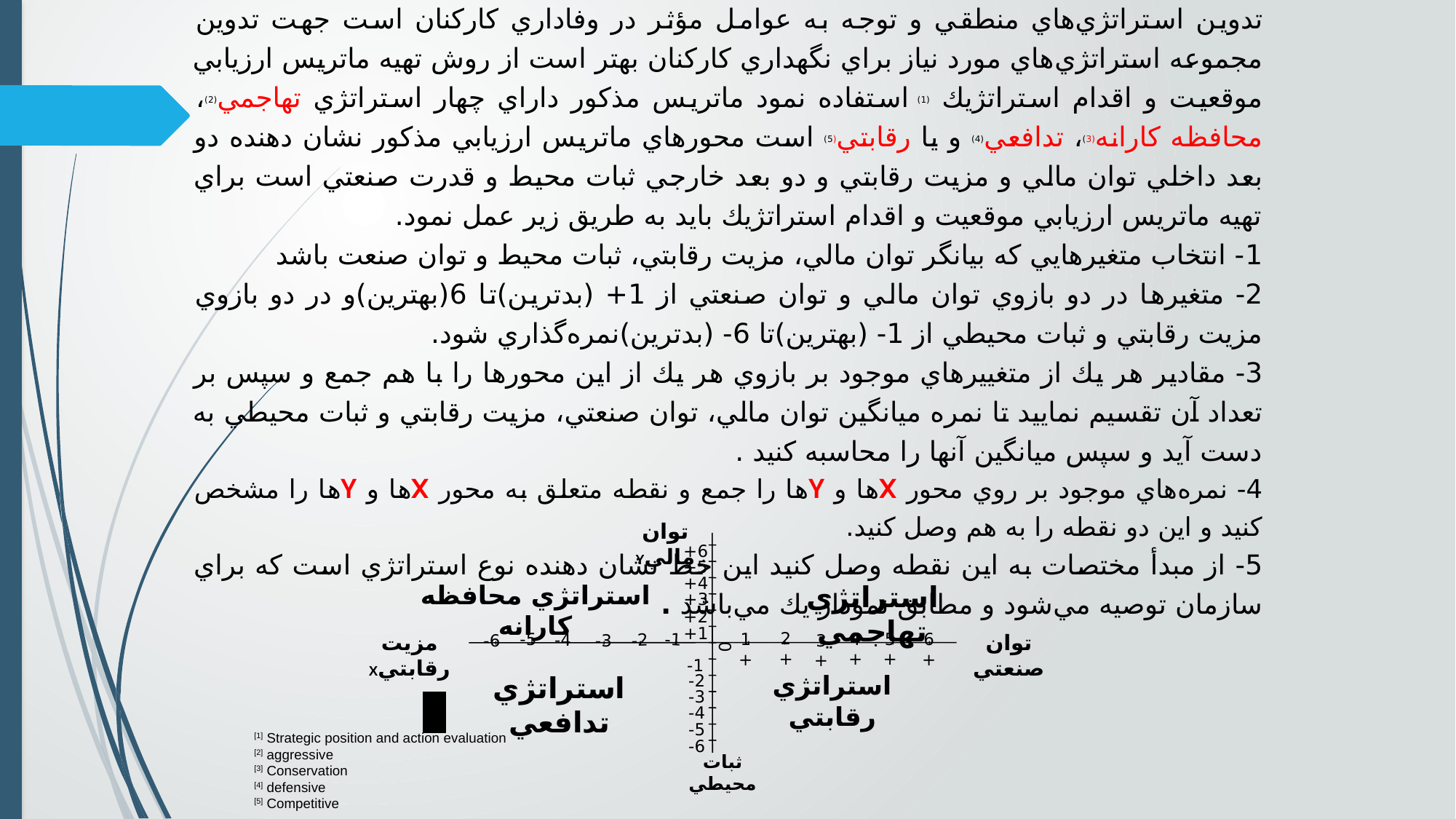

تدوين استراتژي براي كاركرد نگهداري منابع‌انساني
براي نگهداري استراتژيك منابع انساني به معناي ماندن در سازمان با وفاداري و دلبستگي نياز به تدوين استراتژي‌هاي منطقي و توجه به عوامل مؤثر در وفاداري كاركنان است جهت تدوين مجموعه استراتژي‌هاي مورد نياز براي نگهداري كاركنان بهتر است از روش تهيه ماتريس ارزيابي موقعيت و اقدام استراتژيك (1) استفاده نمود ماتريس مذكور داراي چهار استراتژي تهاجمي(2)، محافظه كارانه(3)، تدافعي(4) و يا رقابتي(5) است محورهاي ماتريس ارزيابي مذكور نشان دهنده دو بعد داخلي توان مالي و مزيت رقابتي و دو بعد خارجي ثبات محيط و قدرت صنعتي است براي تهيه ماتريس ارزيابي موقعيت و اقدام استراتژيك بايد به طريق زير عمل نمود.
1- انتخاب متغيرهايي كه بيانگر توان مالي، مزيت رقابتي، ثبات محيط و توان صنعت باشد
2- متغيرها در دو بازوي توان مالي و توان صنعتي از 1+ (بدترین)تا 6(بهترین)و در دو بازوي مزيت رقابتي و ثبات محيطي از 1- (بهترین)تا 6- (بدترین)نمره‌گذاري شود.
3- مقادير هر يك از متغييرهاي موجود بر بازوي هر يك از اين محورها را با هم جمع و سپس بر تعداد آن تقسيم نماييد تا نمره ميانگين توان مالي، توان صنعتي، مزيت رقابتي و ثبات محيطي به دست آيد و سپس ميانگين آنها را محاسبه كنيد .
4- نمره‌هاي موجود بر روي محور Xها و Yها را جمع و نقطه متعلق به محور Xها و Yها را مشخص كنيد و اين دو نقطه را به هم وصل كنيد.
5- از مبدأ مختصات به اين نقطه وصل كنيد اين خط نشان دهنده نوع استراتژي‌ است كه براي سازمان توصيه مي‌شود و مطابق نمودار يك مي‌باشد .

توان ماليY

6+

5+

4+
استراتژي محافظه كارانه
استراتژي تهاجمي

3+

2+

1+
2+
5+
4+
مزيت رقابتيX
5-
1-
1+
6+
توان صنعتي
4-
2-
6-
3+
3-

0

1-

استراتژي تدافعي
استراتژي رقابتي
2-

3-

4-

5-
[1] Strategic position and action evaluation
[2] aggressive
[3] Conservation
[4] defensive
[5] Competitive

6-

ثبات محيطي